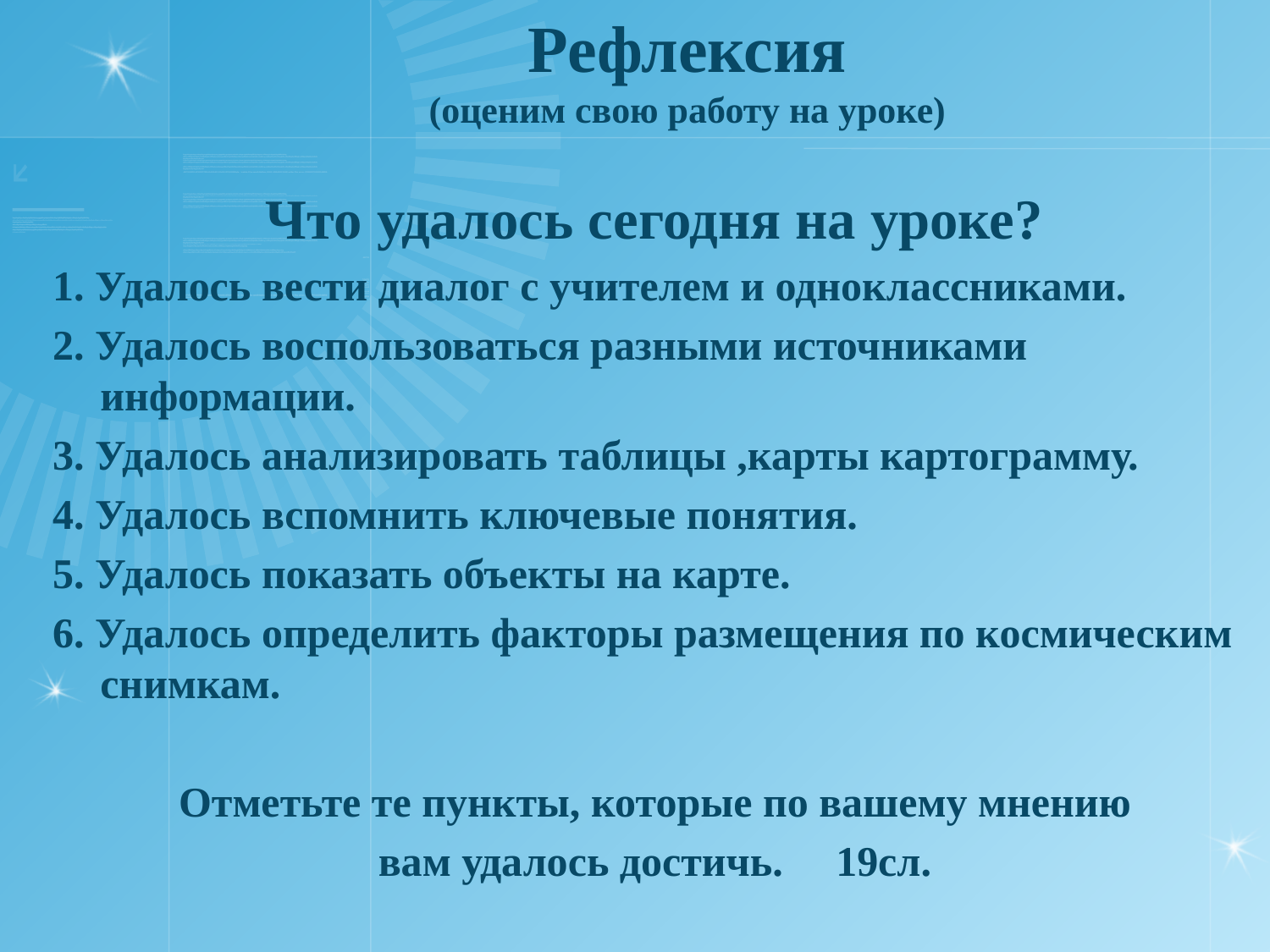

# Рефлексия (оценим свою работу на уроке)
Что удалось сегодня на уроке?
1. Удалось вести диалог с учителем и одноклассниками.
2. Удалось воспользоваться разными источниками информации.
3. Удалось анализировать таблицы ,карты картограмму.
4. Удалось вспомнить ключевые понятия.
5. Удалось показать объекты на карте.
6. Удалось определить факторы размещения по космическим снимкам.

Отметьте те пункты, которые по вашему мнению
вам удалось достичь.     19сл.